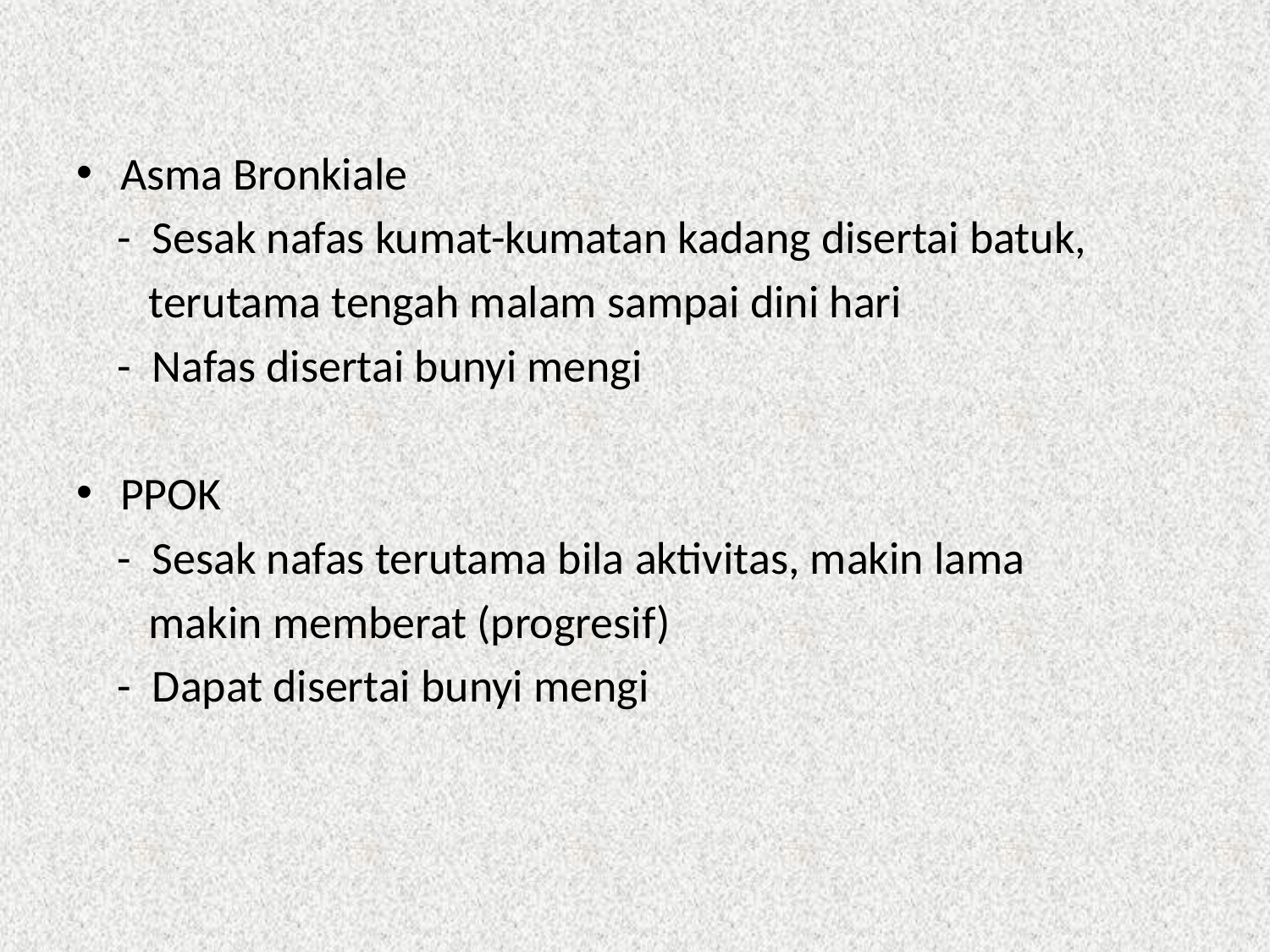

#
Asma Bronkiale
    -  Sesak nafas kumat-kumatan kadang disertai batuk,
       terutama tengah malam sampai dini hari
    -  Nafas disertai bunyi mengi

PPOK
    -  Sesak nafas terutama bila aktivitas, makin lama
       makin memberat (progresif)
    -  Dapat disertai bunyi mengi